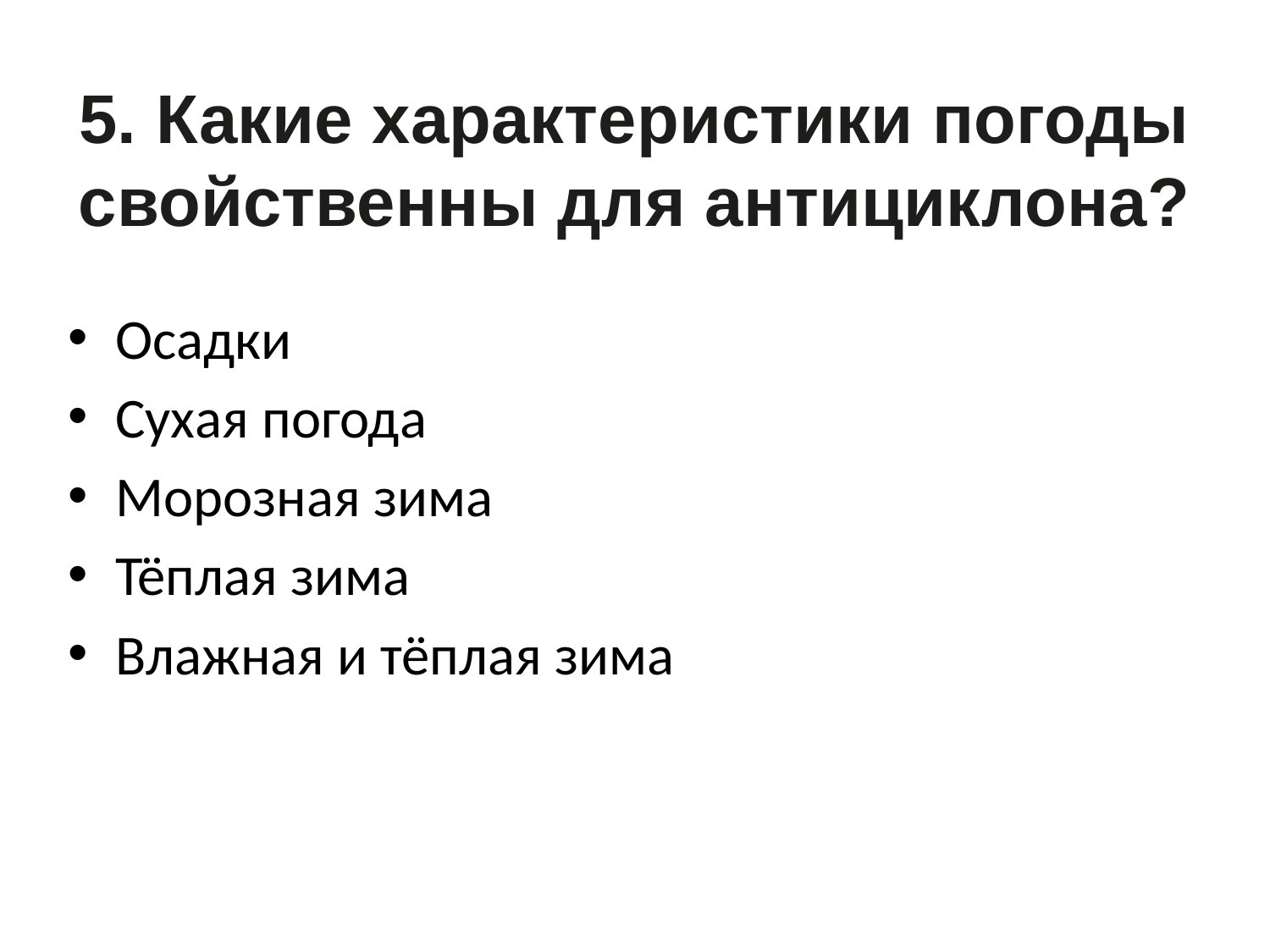

# 5. Какие характеристики погоды свойственны для антициклона?
Осадки
Сухая погода
Морозная зима
Тёплая зима
Влажная и тёплая зима